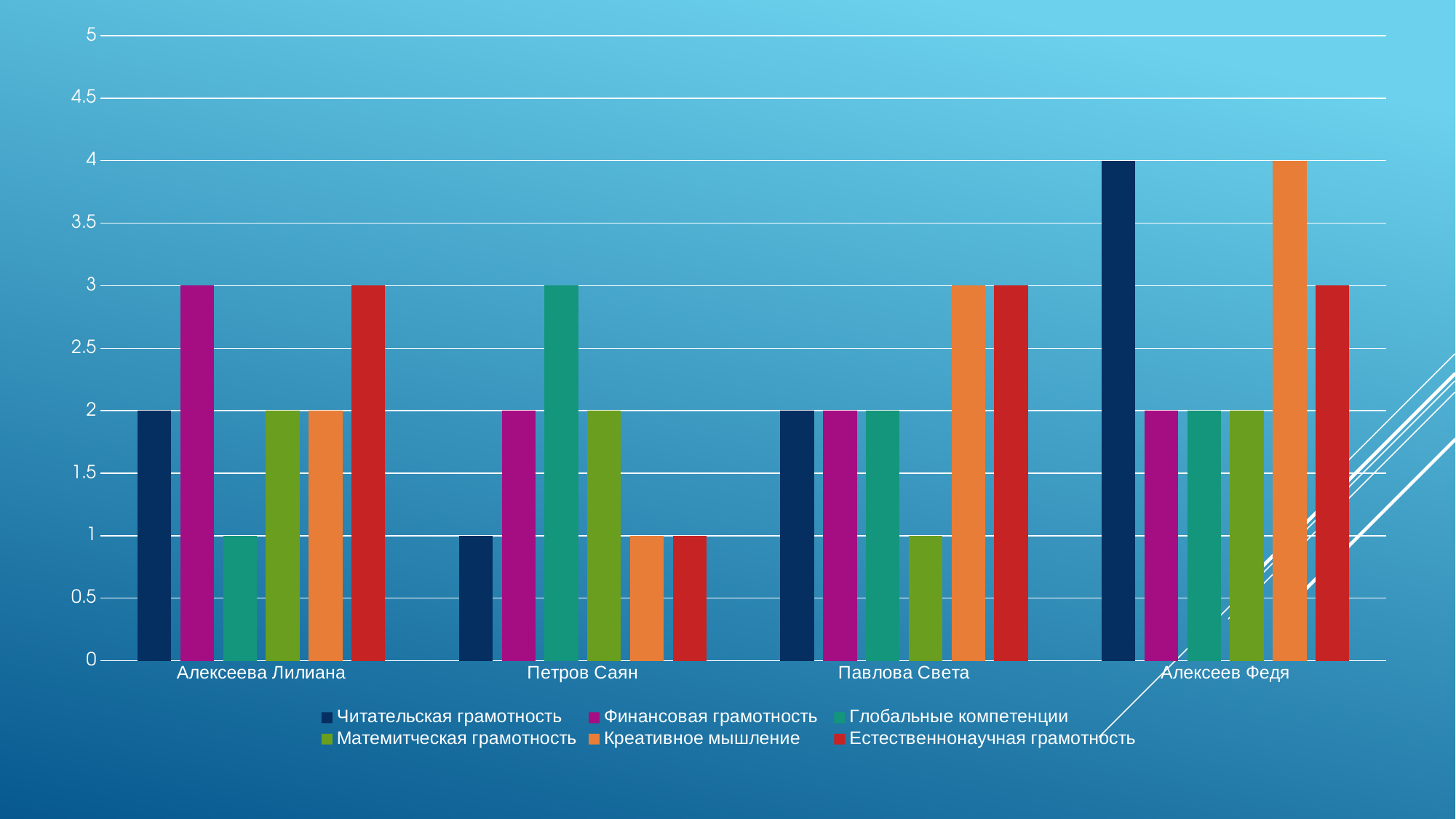

### Chart

| Category | Читательская грамотность | Финансовая грамотность  | Глобальные компетенции | Матемитческая грамотность | Креативное мышление | Естественнонаучная грамотность |
|---|---|---|---|---|---|---|
| Алексеева Лилиана | 2.0 | 3.0 | 1.0 | 2.0 | 2.0 | 3.0 |
| Петров Саян | 1.0 | 2.0 | 3.0 | 2.0 | 1.0 | 1.0 |
| Павлова Света | 2.0 | 2.0 | 2.0 | 1.0 | 3.0 | 3.0 |
| Алексеев Федя | 4.0 | 2.0 | 2.0 | 2.0 | 4.0 | 3.0 |